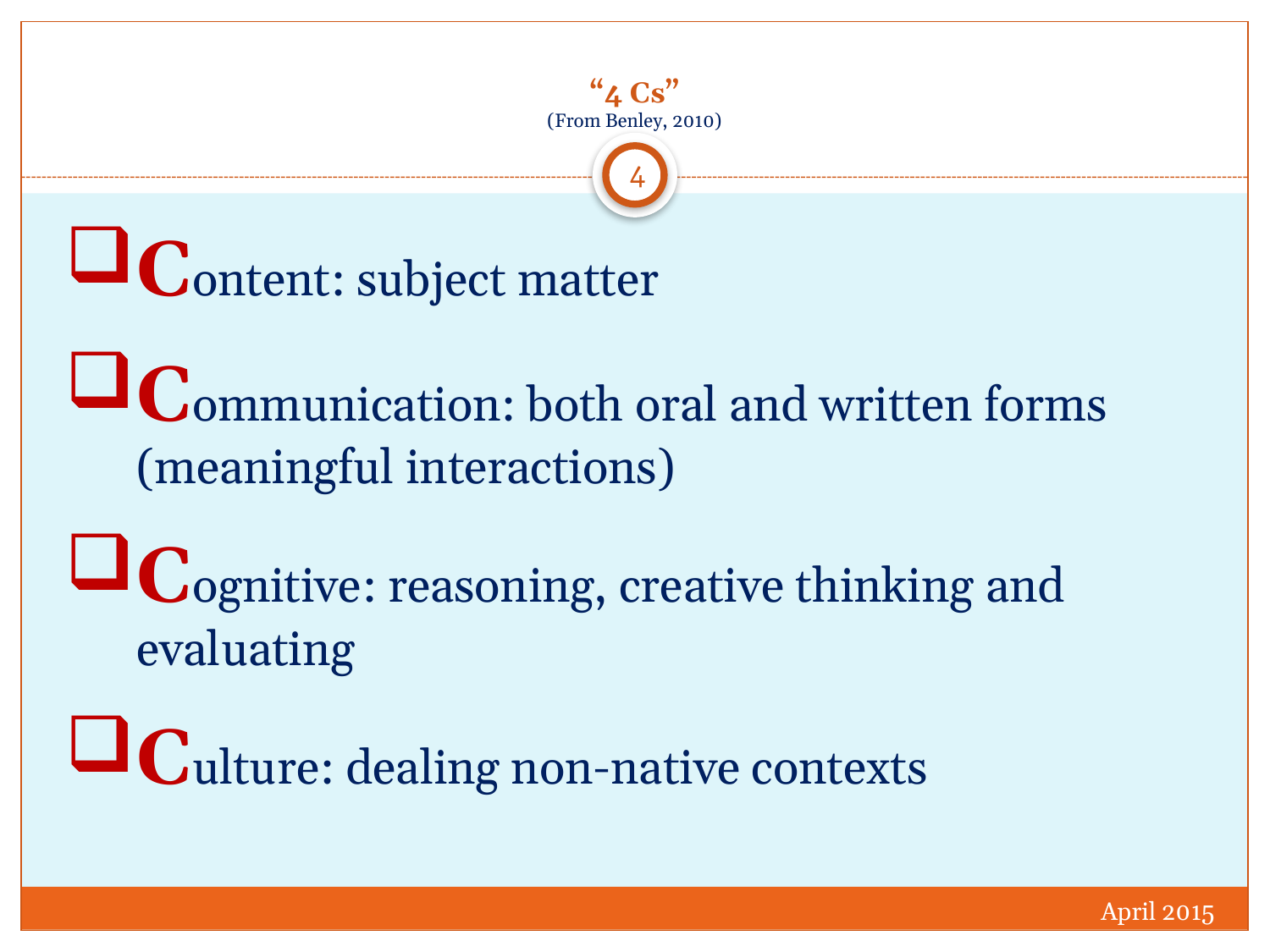

# “4 Cs” (From Benley, 2010)
4
Content: subject matter
Communication: both oral and written forms (meaningful interactions)
Cognitive: reasoning, creative thinking and evaluating
Culture: dealing non-native contexts

April 2015